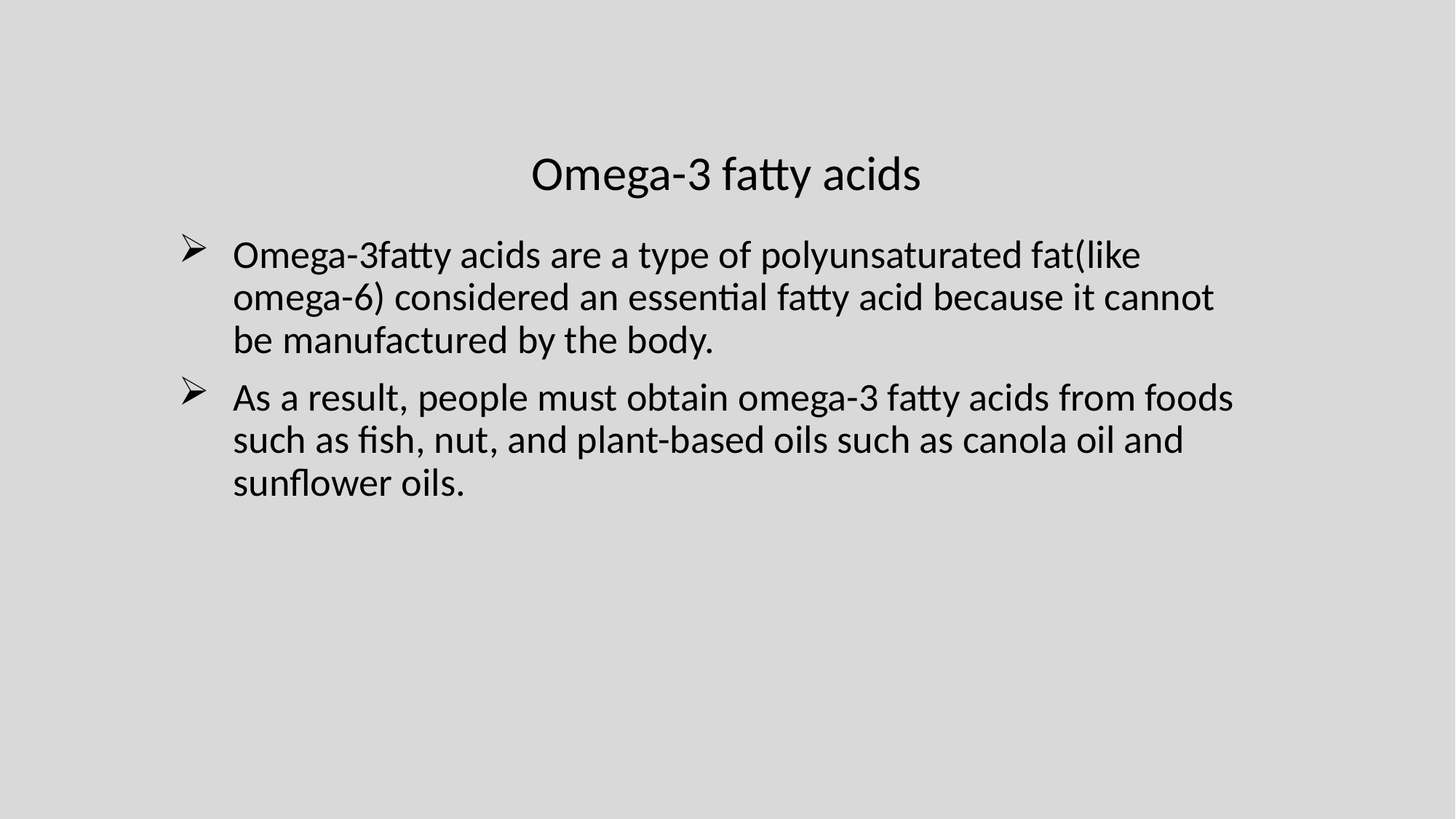

# Omega-3 fatty acids
Omega-3fatty acids are a type of polyunsaturated fat(like omega-6) considered an essential fatty acid because it cannot be manufactured by the body.
As a result, people must obtain omega-3 fatty acids from foods such as fish, nut, and plant-based oils such as canola oil and sunflower oils.